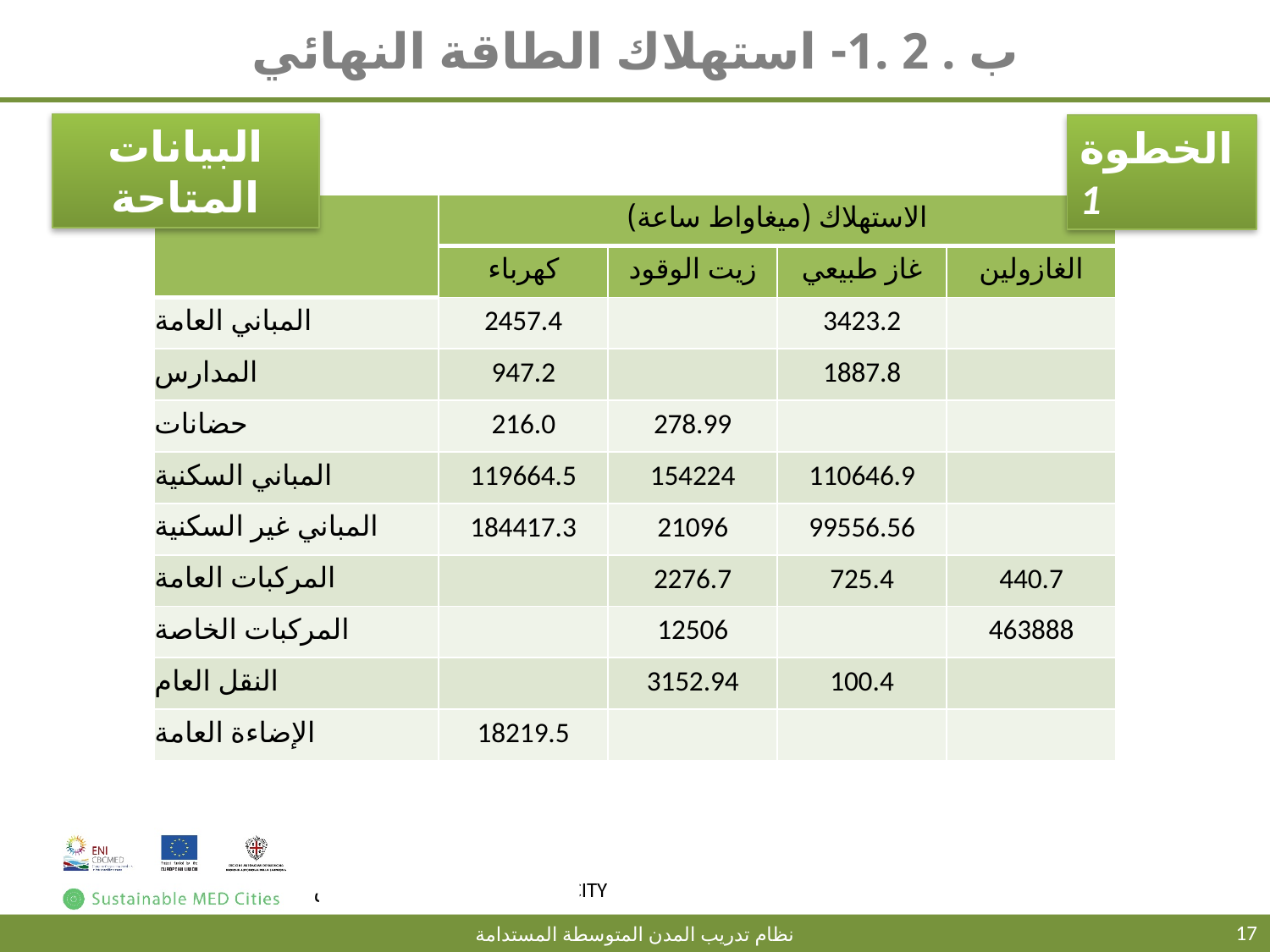

# ب . 2 .1- استهلاك الطاقة النهائي
البيانات المتاحة
الخطوة 1
|  | الاستهلاك (ميغاواط ساعة) |  |  |  |
| --- | --- | --- | --- | --- |
|  | كهرباء | زيت الوقود | غاز طبيعي | الغازولين |
| المباني العامة | 2457.4 |  | 3423.2 |  |
| المدارس | 947.2 |  | 1887.8 |  |
| حضانات | 216.0 | 278.99 |  |  |
| المباني السكنية | 119664.5 | 154224 | 110646.9 |  |
| المباني غير السكنية | 184417.3 | 21096 | 99556.56 |  |
| المركبات العامة |  | 2276.7 | 725.4 | 440.7 |
| المركبات الخاصة |  | 12506 |  | 463888 |
| النقل العام |  | 3152.94 | 100.4 |  |
| الإضاءة العامة | 18219.5 |  |  |  |

17